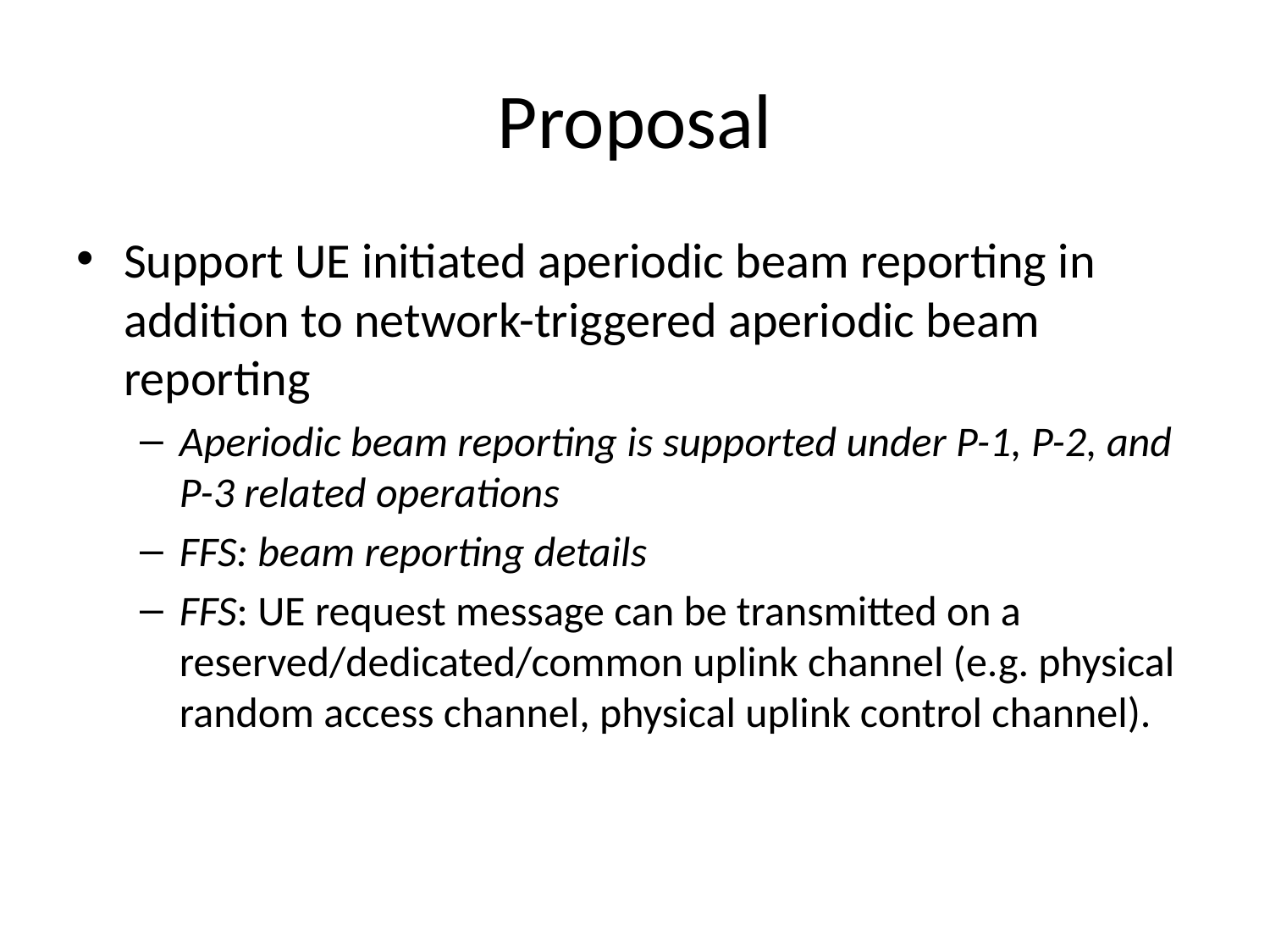

# Proposal
Support UE initiated aperiodic beam reporting in addition to network-triggered aperiodic beam reporting
Aperiodic beam reporting is supported under P-1, P-2, and P-3 related operations
FFS: beam reporting details
FFS: UE request message can be transmitted on a reserved/dedicated/common uplink channel (e.g. physical random access channel, physical uplink control channel).